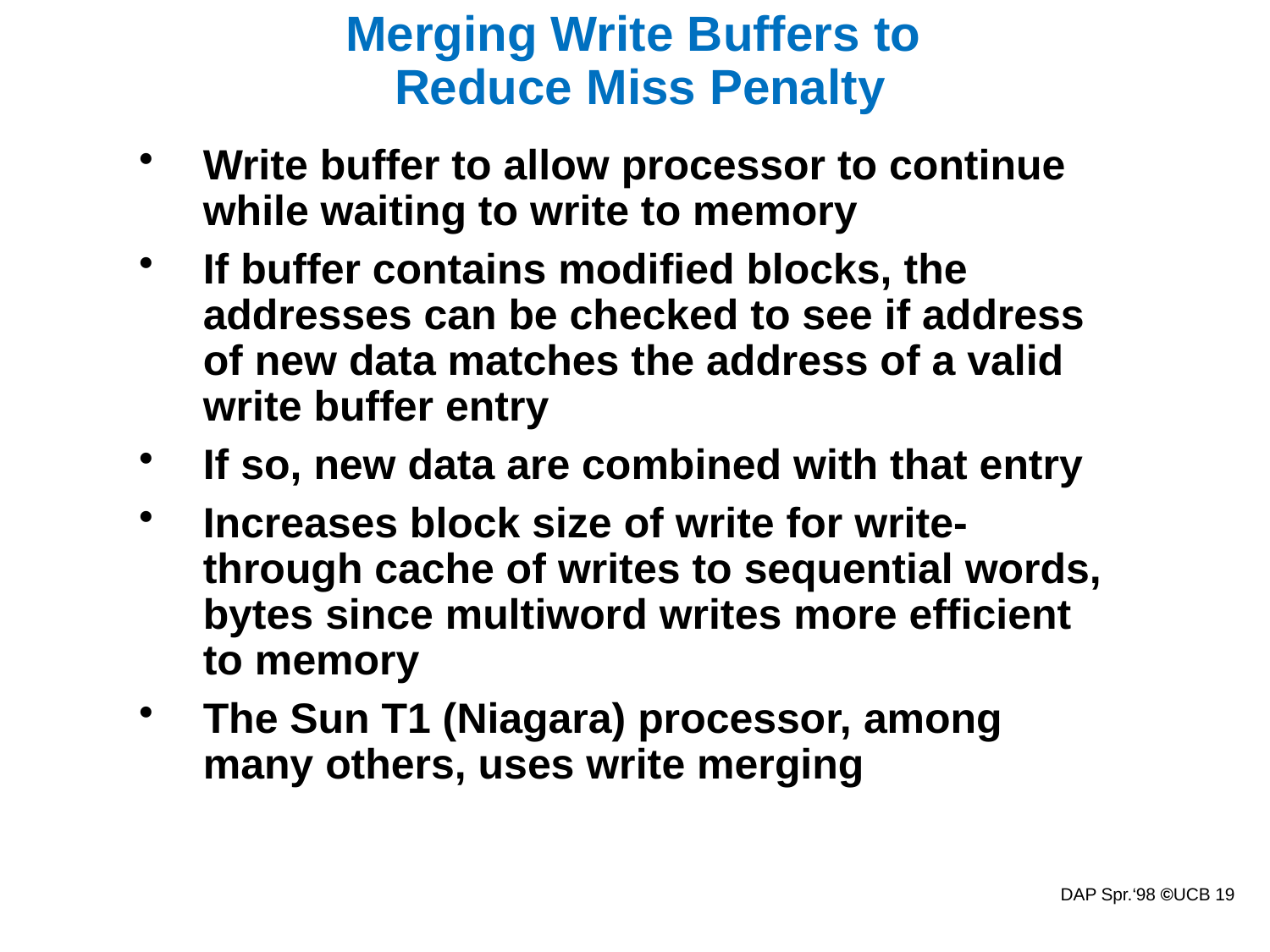

Merging Write Buffers to
Reduce Miss Penalty
Write buffer to allow processor to continue while waiting to write to memory
If buffer contains modified blocks, the addresses can be checked to see if address of new data matches the address of a valid write buffer entry
If so, new data are combined with that entry
Increases block size of write for write-through cache of writes to sequential words, bytes since multiword writes more efficient to memory
The Sun T1 (Niagara) processor, among many others, uses write merging